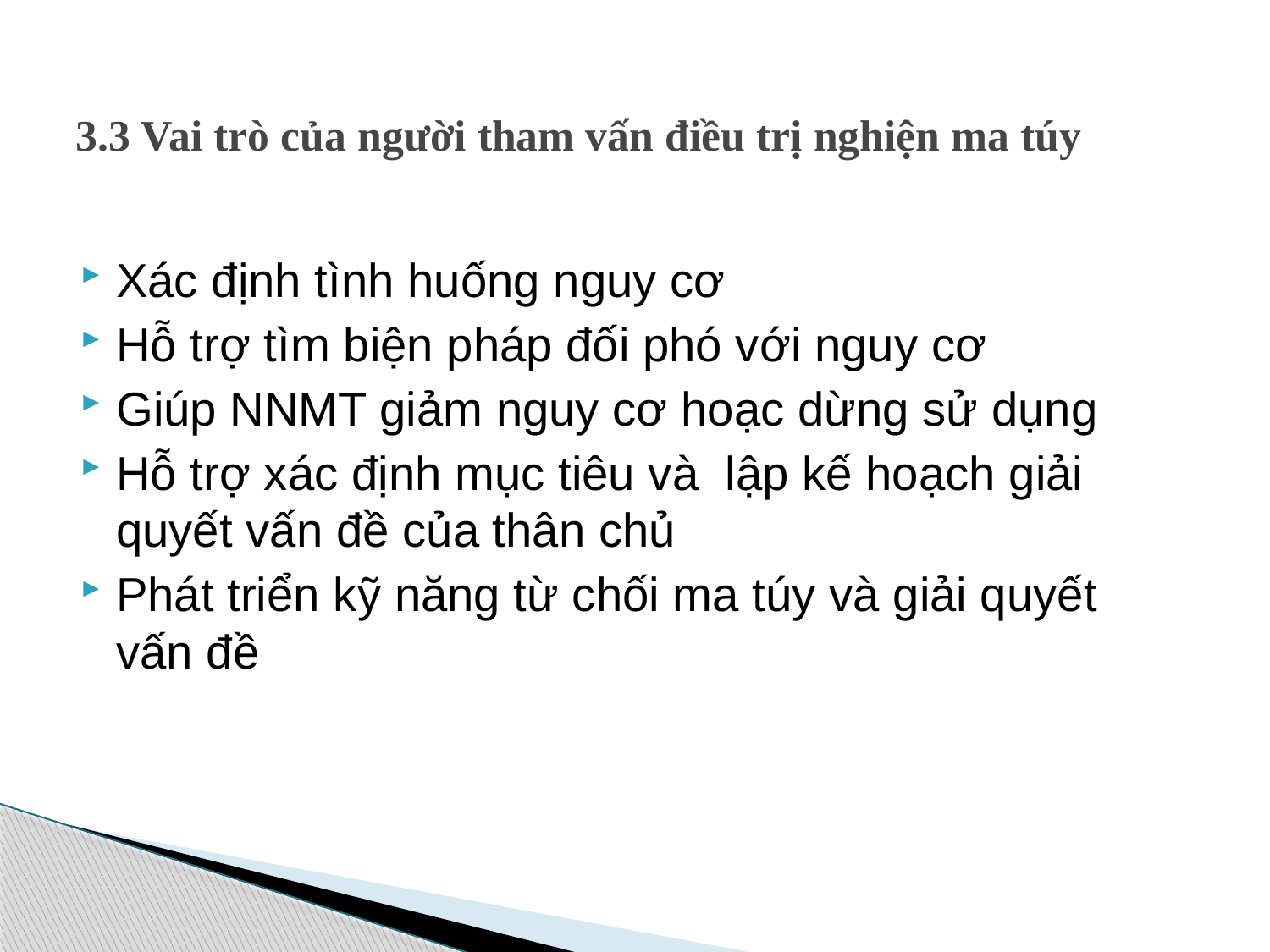

# 3.3 Vai trò của người tham vấn điều trị nghiện ma túy

Xác định tình huống nguy cơ
Hỗ trợ tìm biện pháp đối phó với nguy cơ
Giúp NNMT giảm nguy cơ hoạc dừng sử dụng
Hỗ trợ xác định mục tiêu và  lập kế hoạch giải quyết vấn đề của thân chủ
Phát triển kỹ năng từ chối ma túy và giải quyết vấn đề